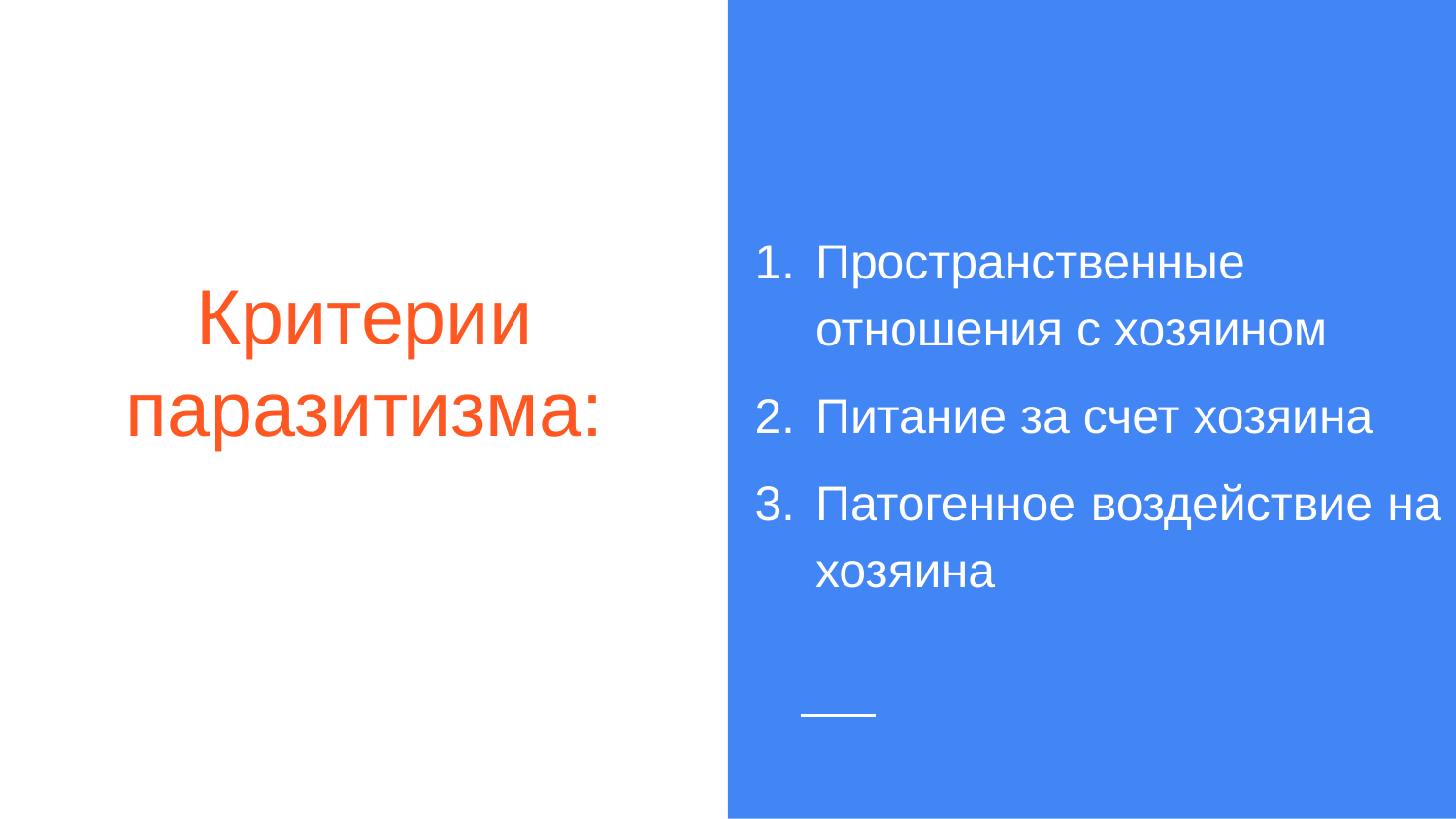

Пространственные отношения с хозяином
Питание за счет хозяина
Патогенное воздействие на хозяина
# Критерии паразитизма: